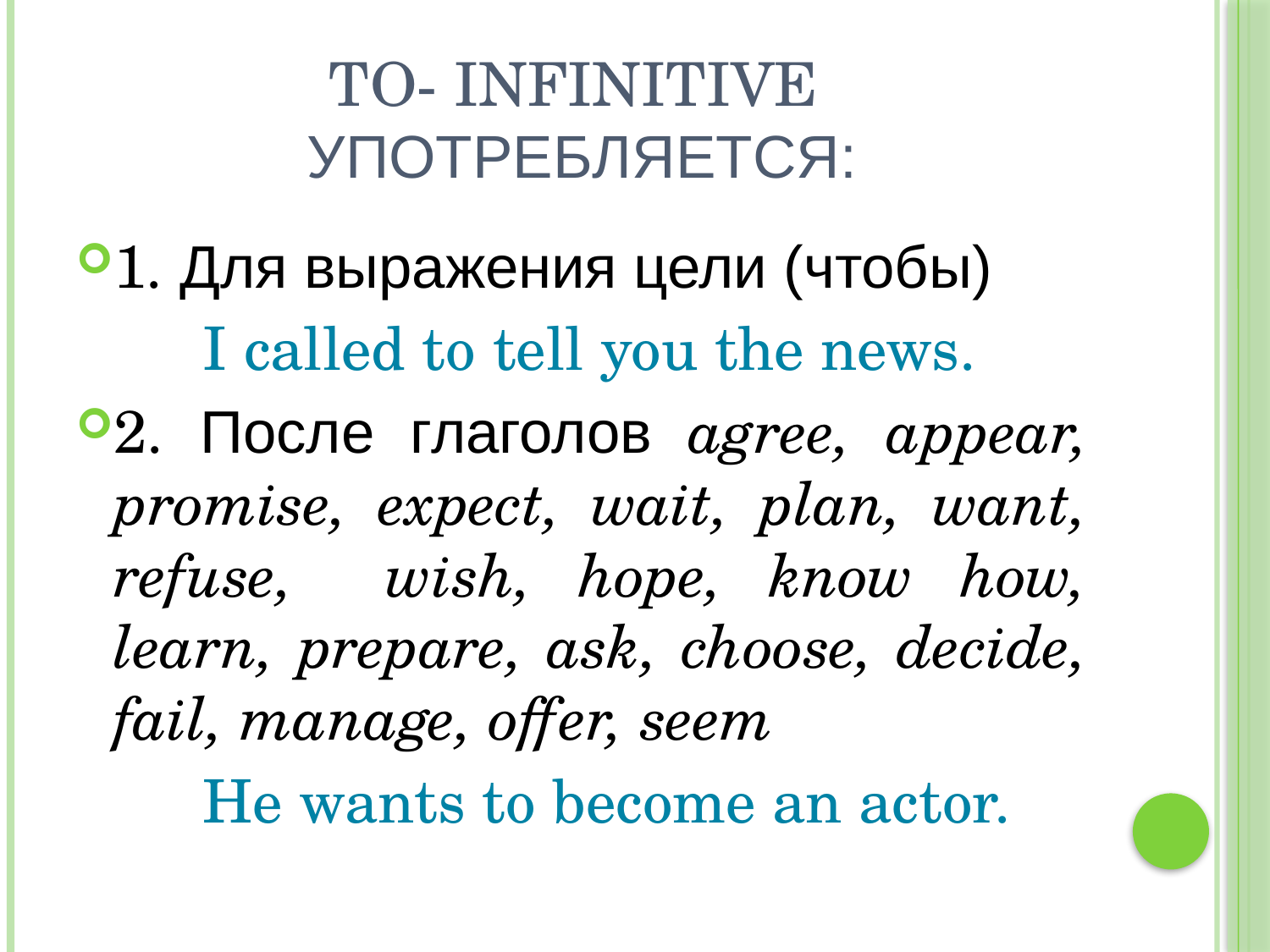

# To- infinitive  употребляется:
1. Для выражения цели (чтобы)
	I called to tell you the news.
2. После глаголов agree, appear, promise, expect, wait, plan, want, refuse,  wish, hope, know how, learn, prepare, ask, choose, decide, fail, manage, offer, seem
	He wants to become an actor.